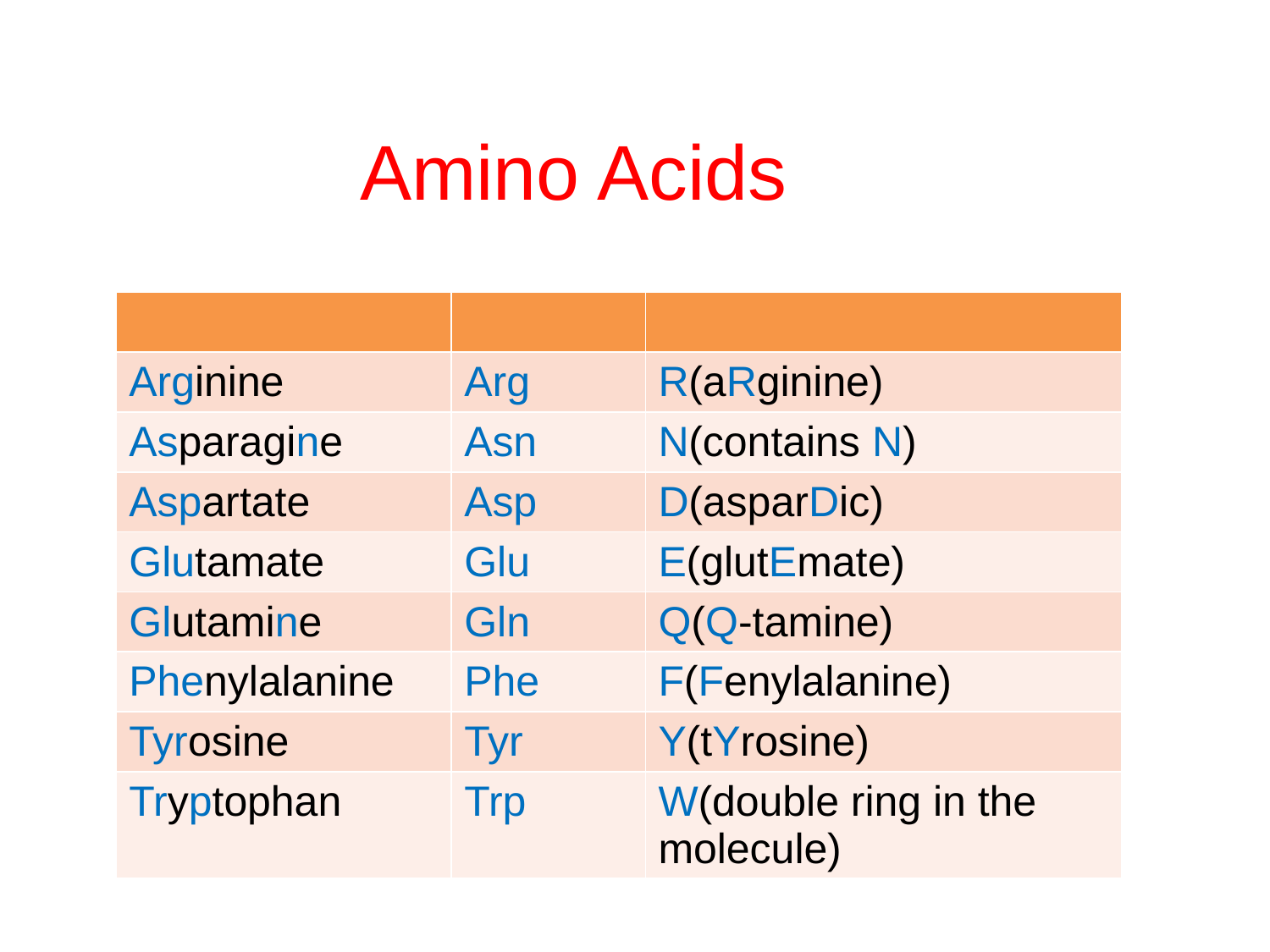

Amino Acids
|  |  |  |
| --- | --- | --- |
| Arginine | Arg | R(aRginine) |
| Asparagine | Asn | N(contains N) |
| Aspartate | Asp | D(asparDic) |
| Glutamate | Glu | E(glutEmate) |
| Glutamine | Gln | Q(Q-tamine) |
| Phenylalanine | Phe | F(Fenylalanine) |
| Tyrosine | Tyr | Y(tYrosine) |
| Tryptophan | Trp | W(double ring in the molecule) |